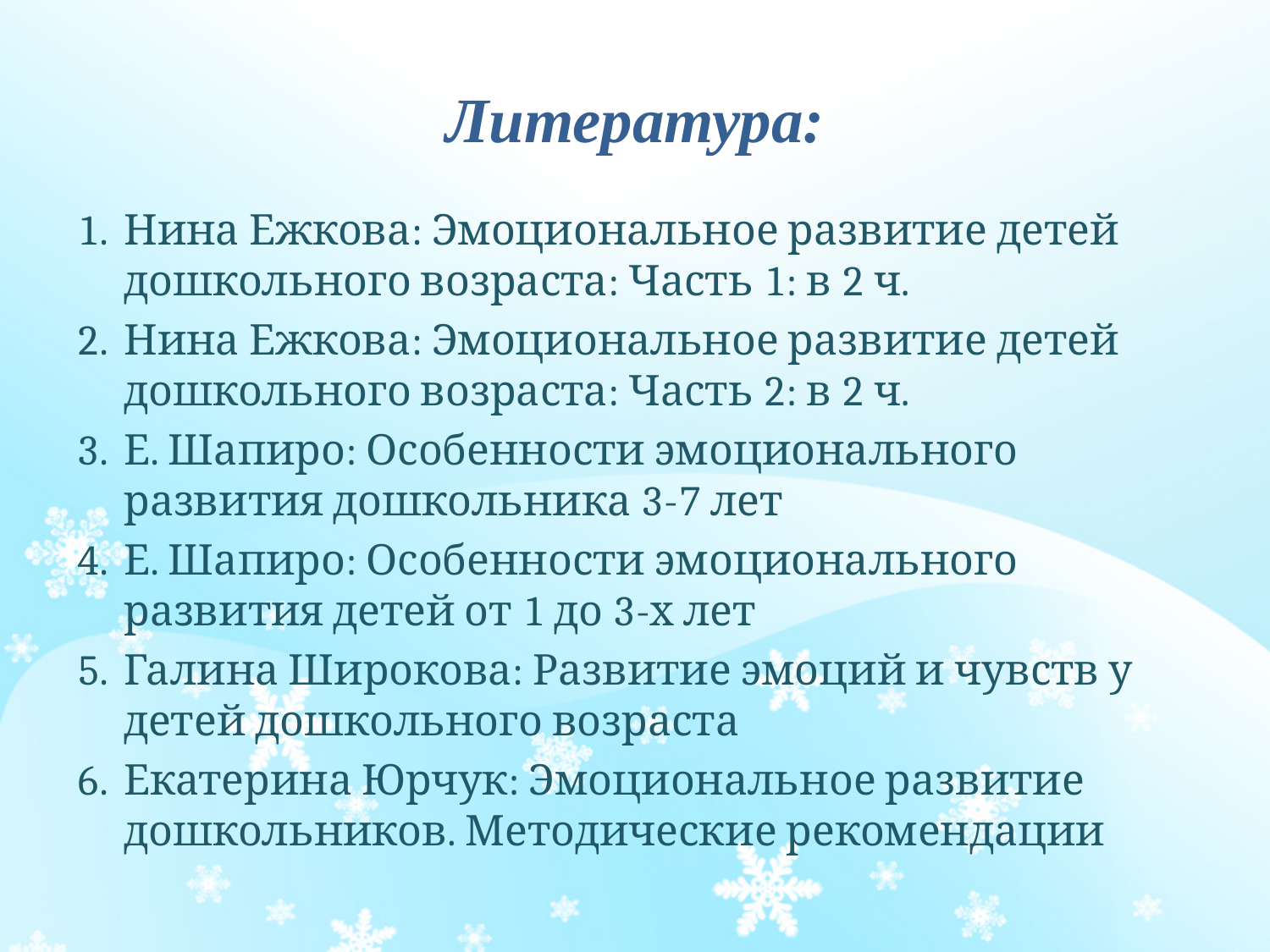

# Литература:
Нина Ежкова: Эмоциональное развитие детей дошкольного возраста: Часть 1: в 2 ч.
Нина Ежкова: Эмоциональное развитие детей дошкольного возраста: Часть 2: в 2 ч.
Е. Шапиро: Особенности эмоционального развития дошкольника 3-7 лет
Е. Шапиро: Особенности эмоционального развития детей от 1 до 3-х лет
Галина Широкова: Развитие эмоций и чувств у детей дошкольного возраста
Екатерина Юрчук: Эмоциональное развитие дошкольников. Методические рекомендации